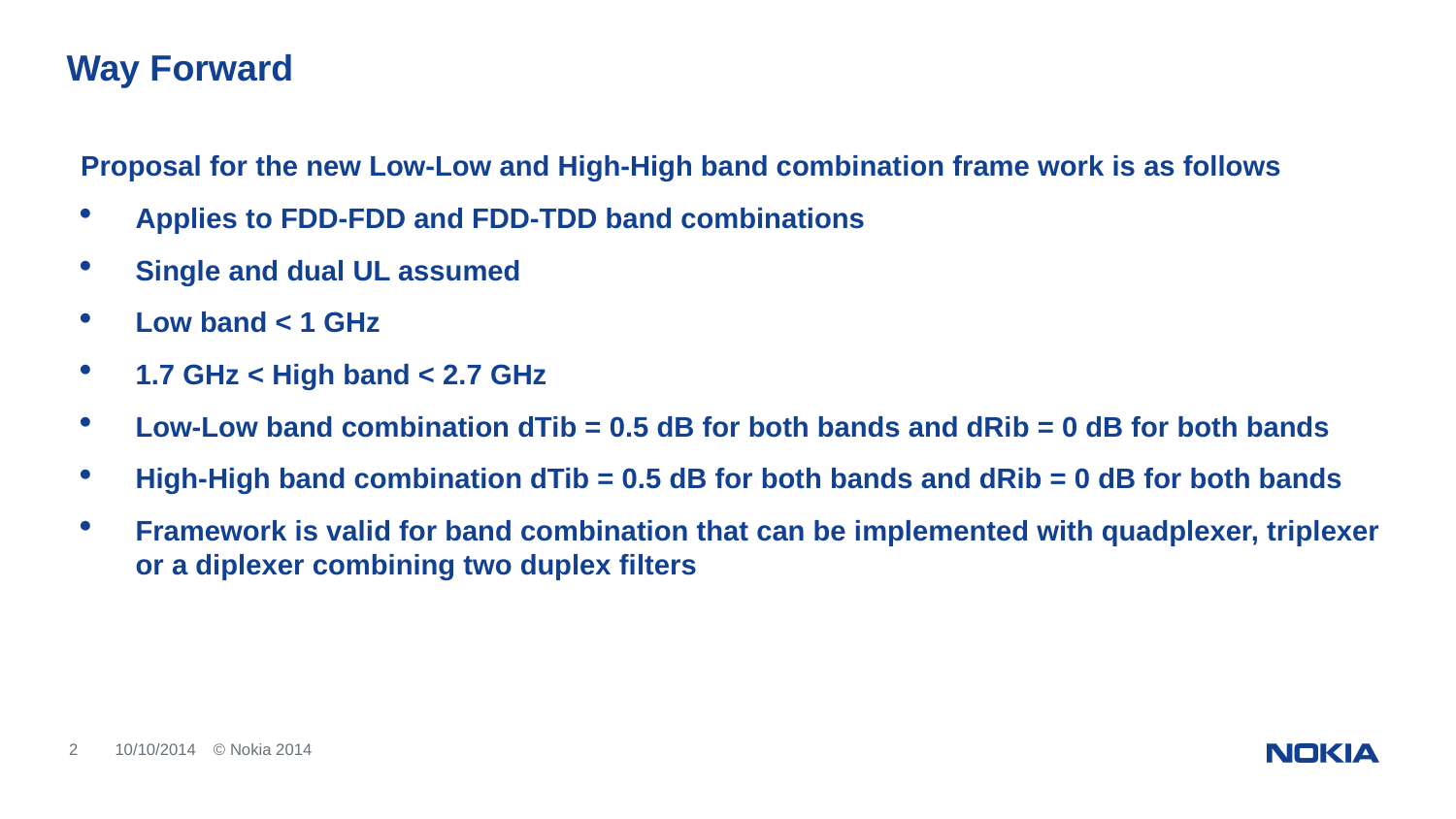

# Way Forward
Proposal for the new Low-Low and High-High band combination frame work is as follows
Applies to FDD-FDD and FDD-TDD band combinations
Single and dual UL assumed
Low band < 1 GHz
1.7 GHz < High band < 2.7 GHz
Low-Low band combination dTib = 0.5 dB for both bands and dRib = 0 dB for both bands
High-High band combination dTib = 0.5 dB for both bands and dRib = 0 dB for both bands
Framework is valid for band combination that can be implemented with quadplexer, triplexer or a diplexer combining two duplex filters